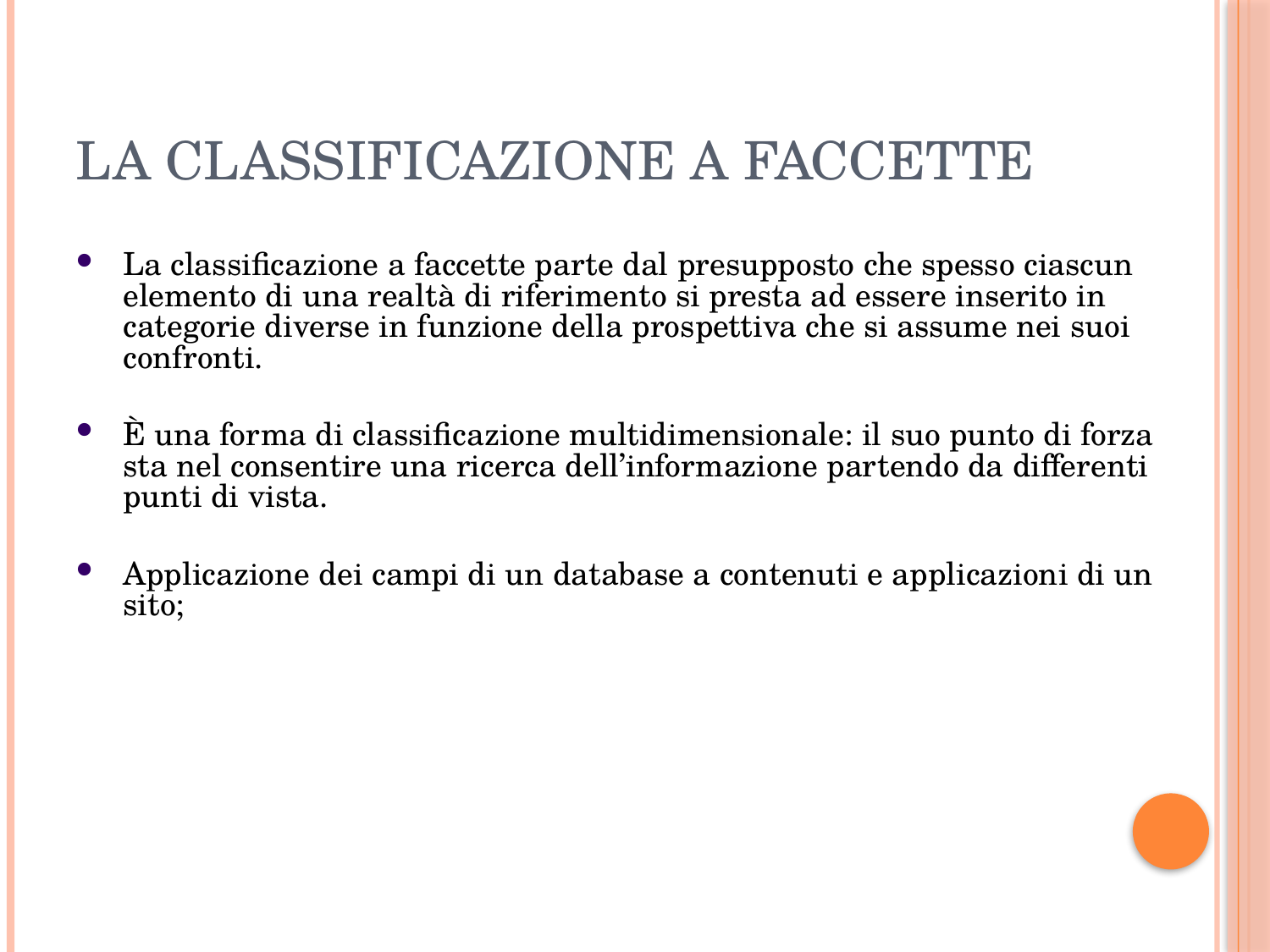

La classificazione a faccette
La classificazione a faccette parte dal presupposto che spesso ciascun elemento di una realtà di riferimento si presta ad essere inserito in categorie diverse in funzione della prospettiva che si assume nei suoi confronti.

È una forma di classificazione multidimensionale: il suo punto di forza sta nel consentire una ricerca dell’informazione partendo da differenti punti di vista.

Applicazione dei campi di un database a contenuti e applicazioni di un sito;

13